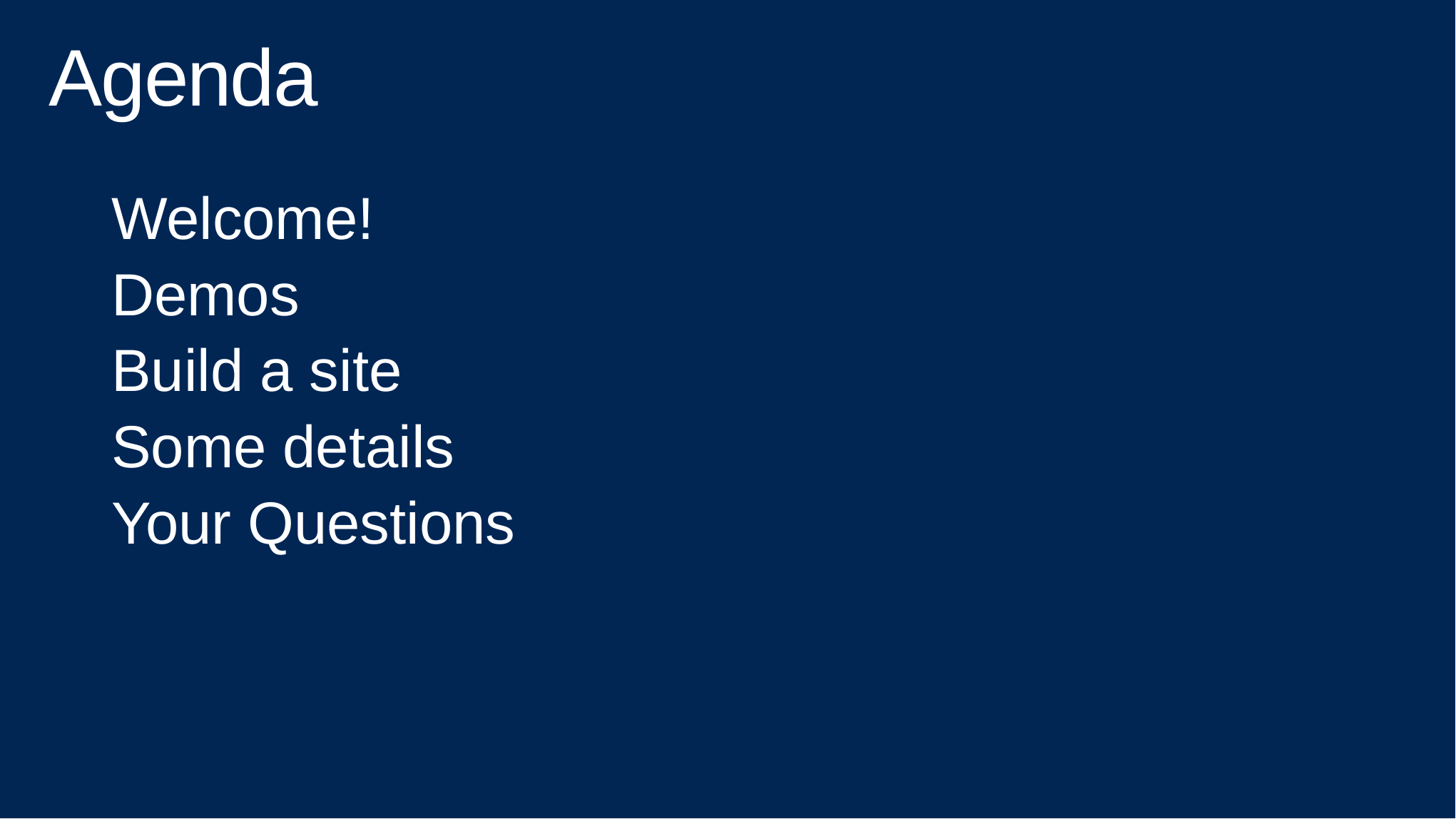

# Agenda
Welcome!
Demos
Build a site
Some details
Your Questions